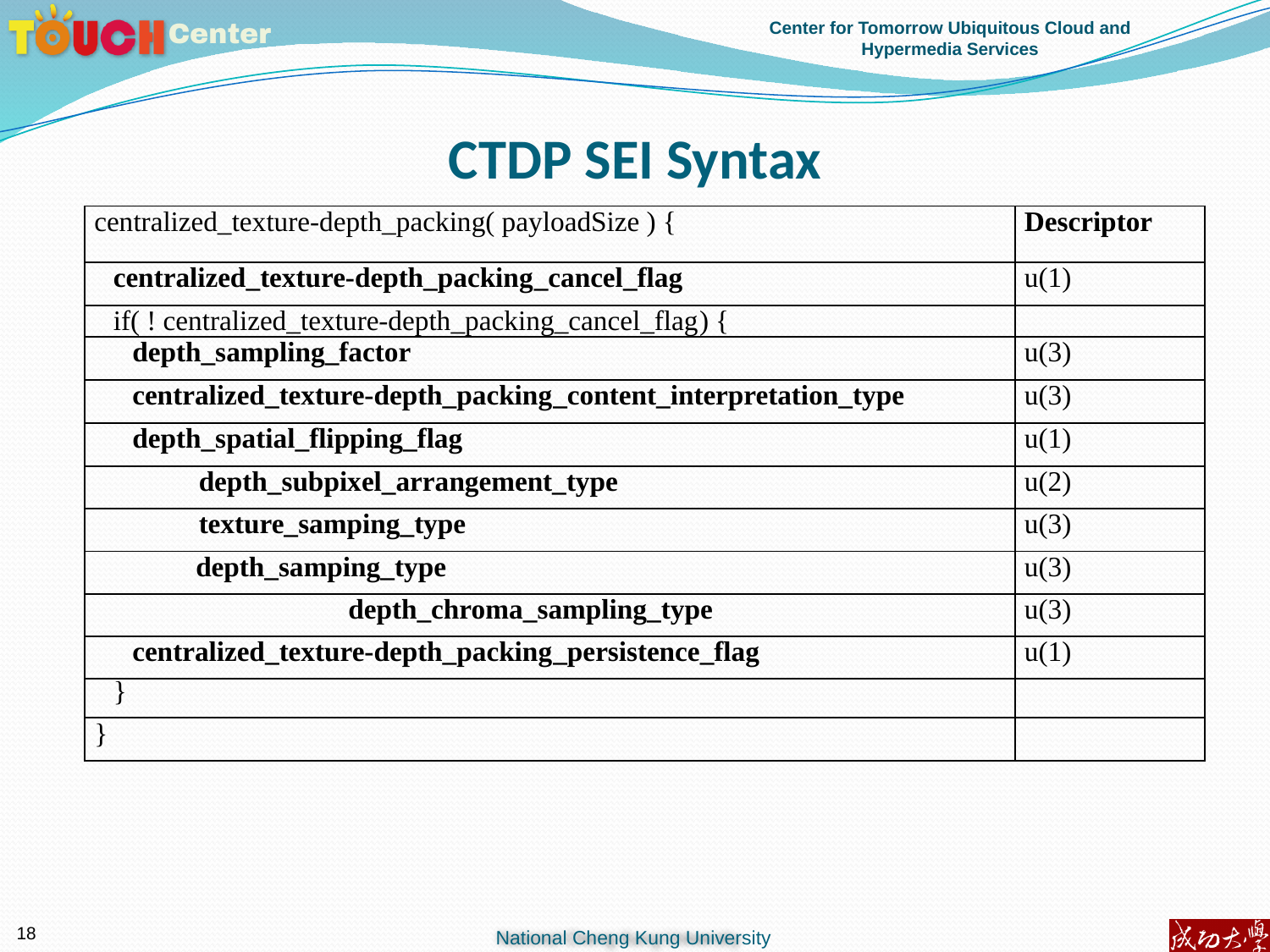

# CTDP SEI Syntax
| centralized\_texture-depth\_packing( payloadSize ) { | Descriptor |
| --- | --- |
| centralized\_texture-depth\_packing\_cancel\_flag | u(1) |
| if( ! centralized\_texture-depth\_packing\_cancel\_flag) { |  |
| depth\_sampling\_factor | u(3) |
| centralized\_texture-depth\_packing\_content\_interpretation\_type | u(3) |
| depth\_spatial\_flipping\_flag | u(1) |
| depth\_subpixel\_arrangement\_type | u(2) |
| texture\_samping\_type | u(3) |
| depth\_samping\_type | u(3) |
| depth\_chroma\_sampling\_type | u(3) |
| centralized\_texture-depth\_packing\_persistence\_flag | u(1) |
| } |  |
| } |  |